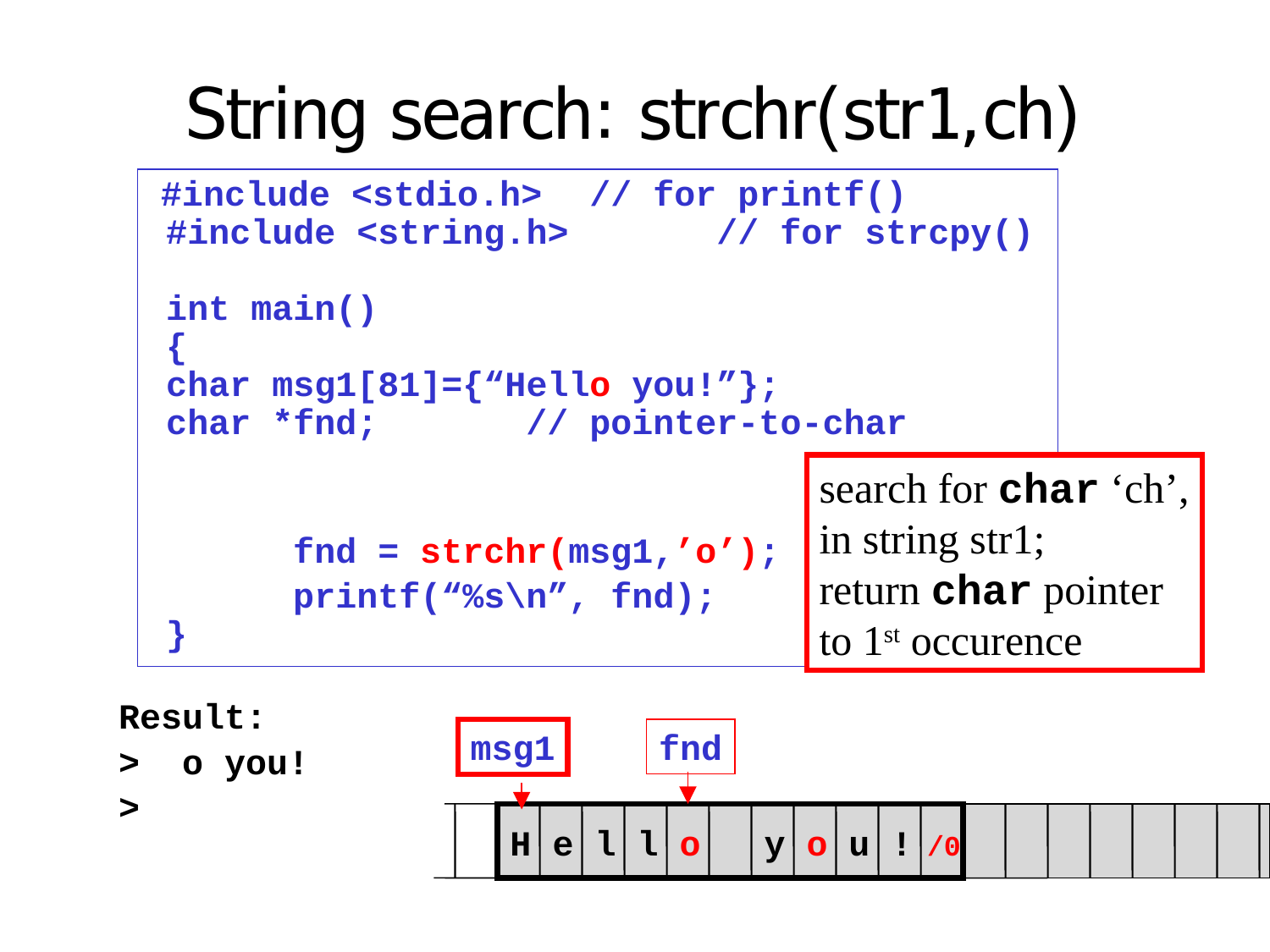

# String search: strchr(str1,ch)
  #include <stdio.h>	  // for printf()
#include <string.h>	  // for strcpy()
int main()
{
char msg1[81]={“Hello you!”};
char *fnd;	     // pointer-to-char

		fnd = strchr(msg1,’o’);
		printf(“%s\n”, fnd);
}
Result:
>  o you!
>

search for char ‘ch’,
in string str1;
return char pointer
to 1st occurence
msg1

fnd

H e l l o   y o u ! /0